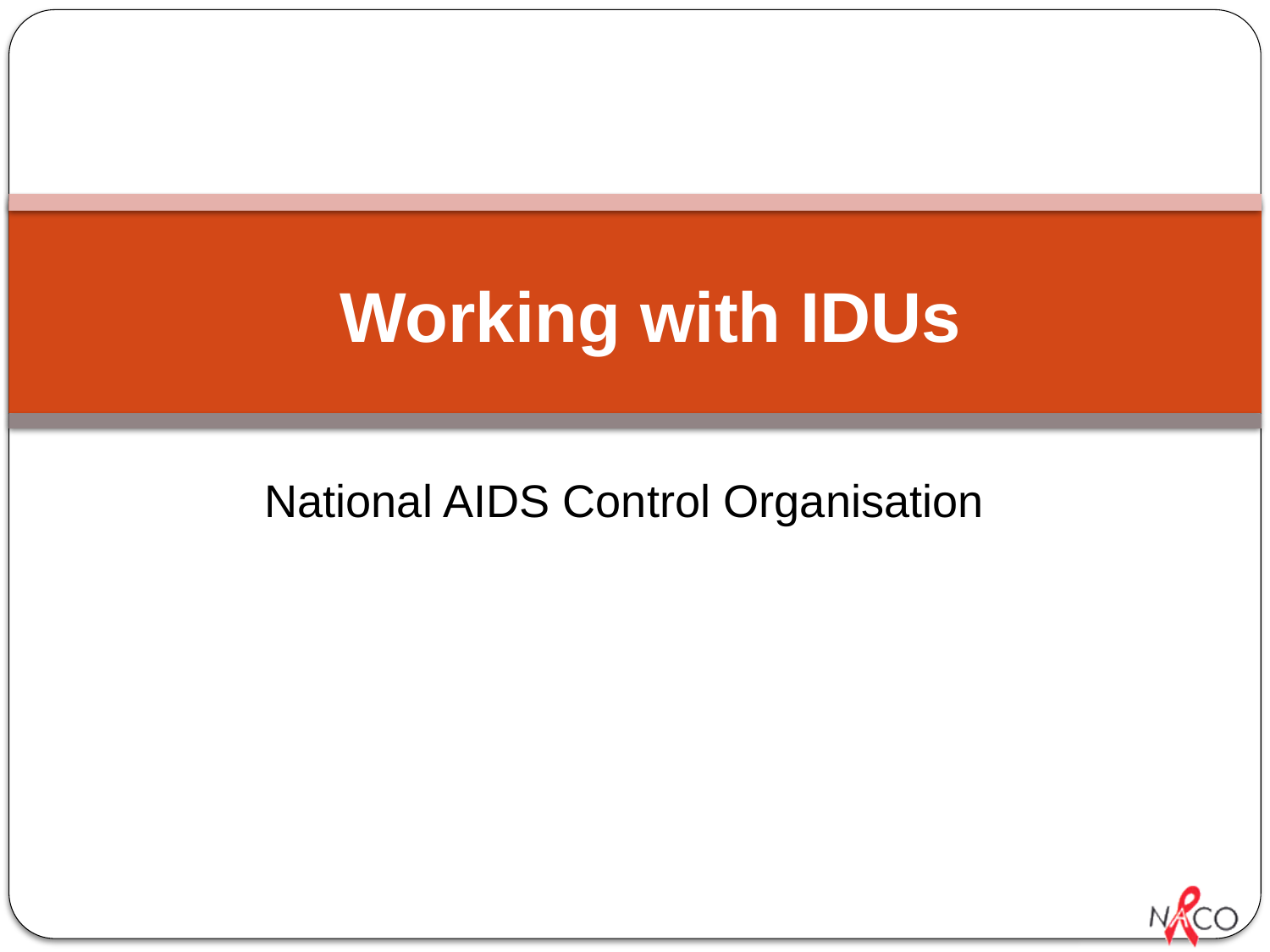

# Working with IDUs
National AIDS Control Organisation